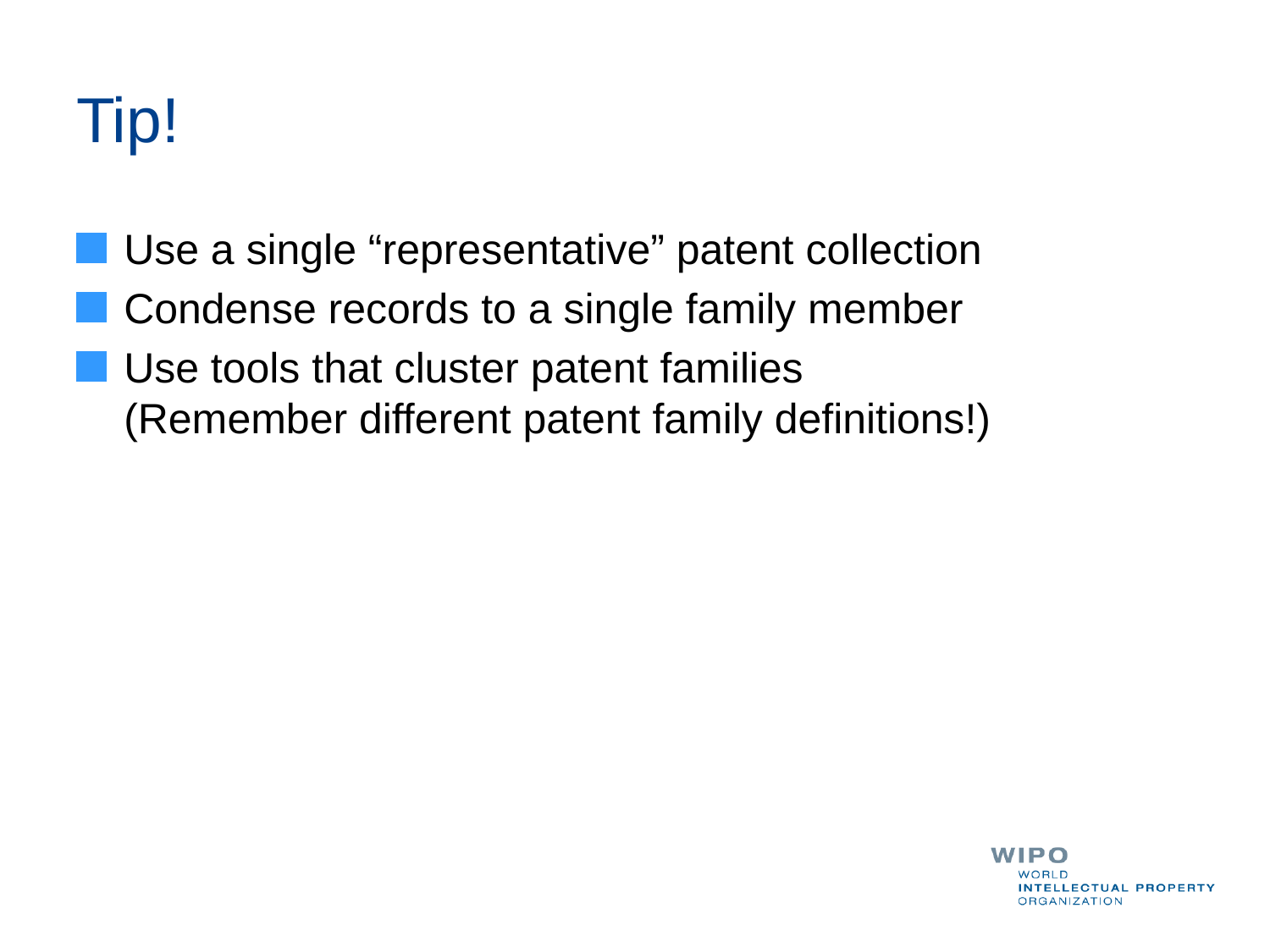

# Tip!
Use a single “representative” patent collection
Condense records to a single family member
Use tools that cluster patent families
(Remember different patent family definitions!)